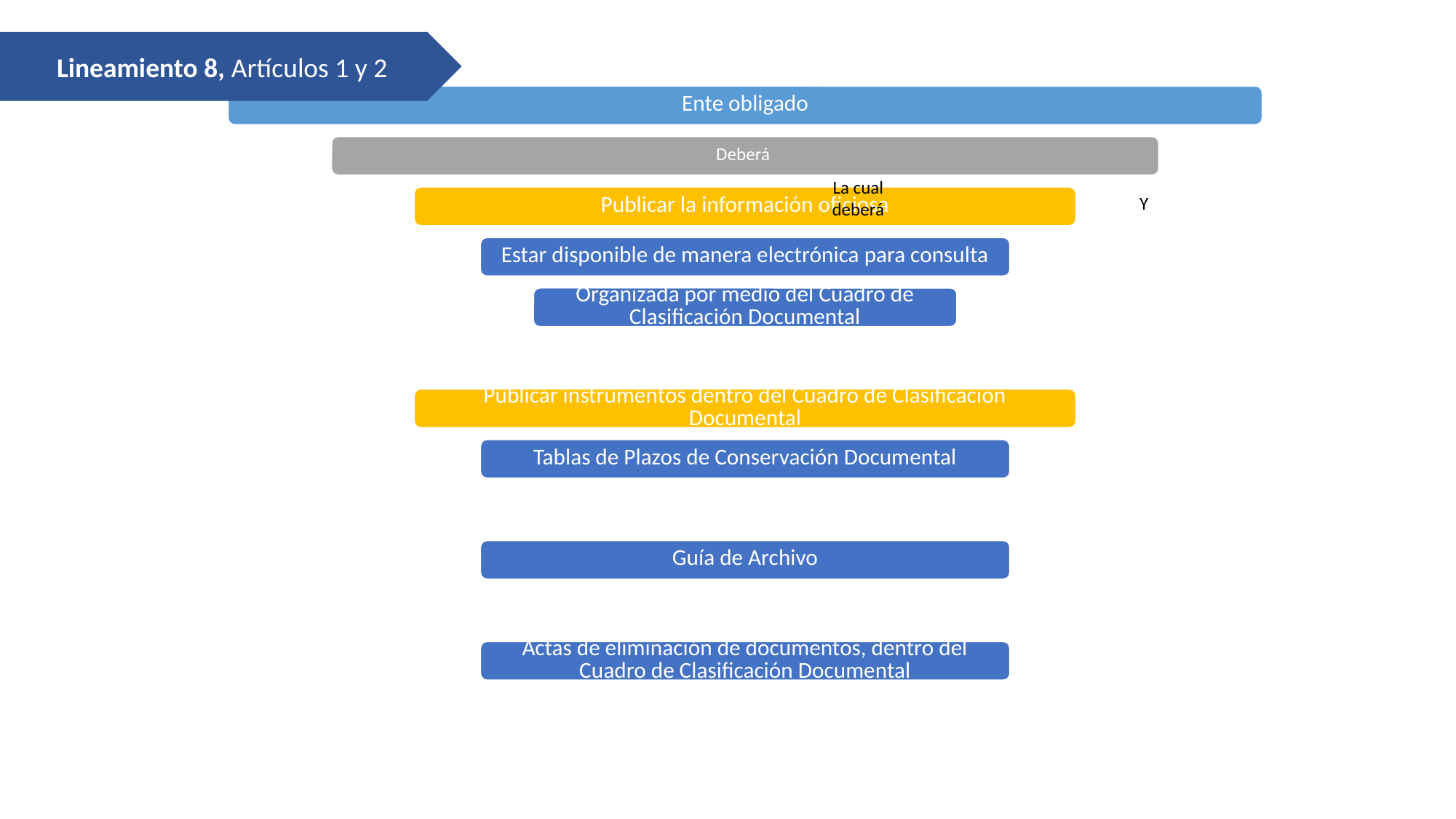

Lineamiento 8, Artículos 1 y 2
Ente obligado
Deberá
Publicar la información oficiosa
Publicar instrumentos dentro del Cuadro de Clasificación Documental
Estar disponible de manera electrónica para consulta
Organizada por medio del Cuadro de Clasificación Documental
Tablas de Plazos de Conservación Documental
Guía de Archivo
Actas de eliminación de documentos, dentro del Cuadro de Clasificación Documental
La cual deberá
Y